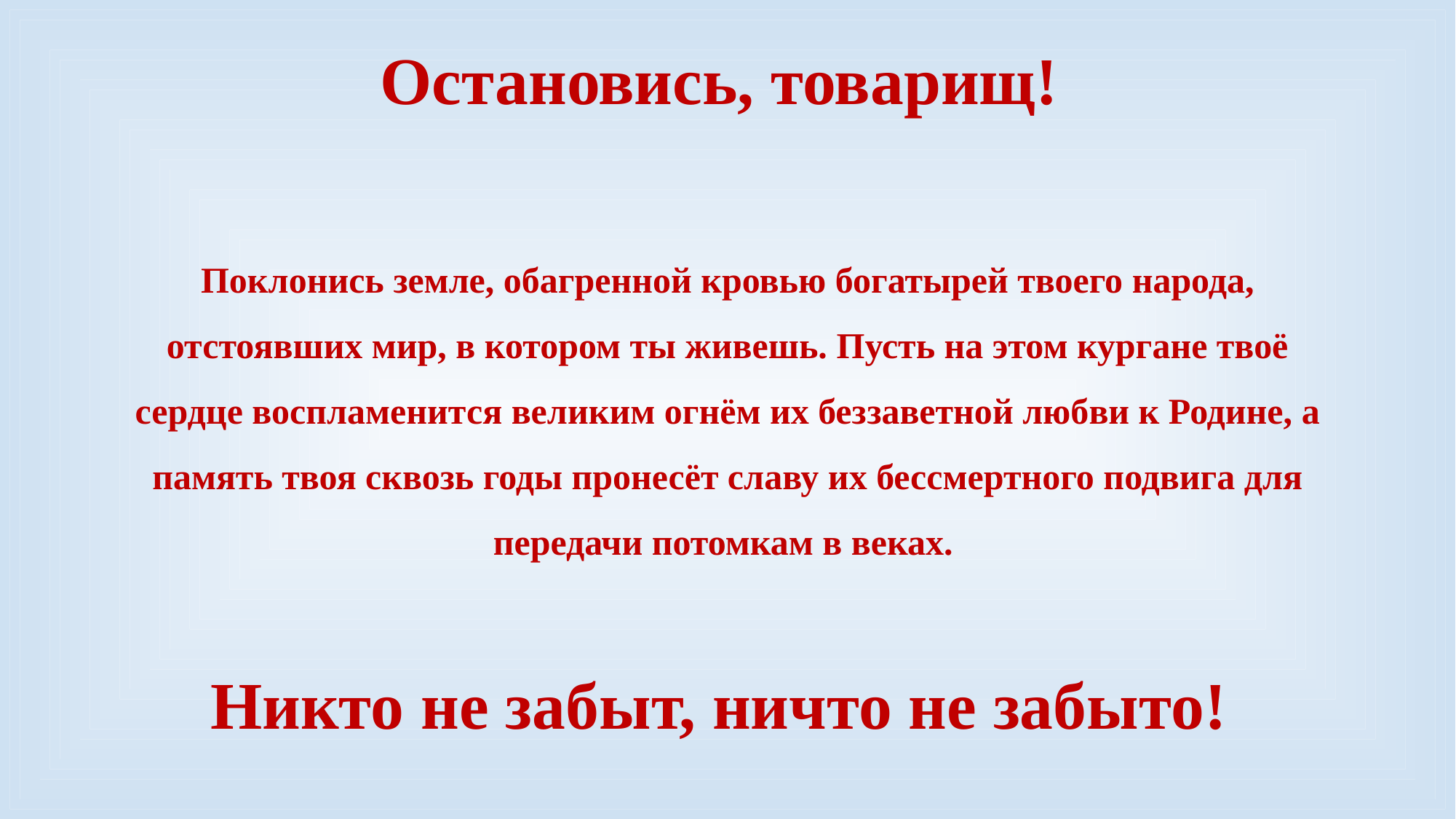

# Остановись, товарищ!
Поклонись земле, обагренной кровью богатырей твоего народа, отстоявших мир, в котором ты живешь. Пусть на этом кургане твоё сердце воспламенится великим огнём их беззаветной любви к Родине, а память твоя сквозь годы пронесёт славу их бессмертного подвига для передачи потомкам в веках.

Никто не забыт, ничто не забыто!